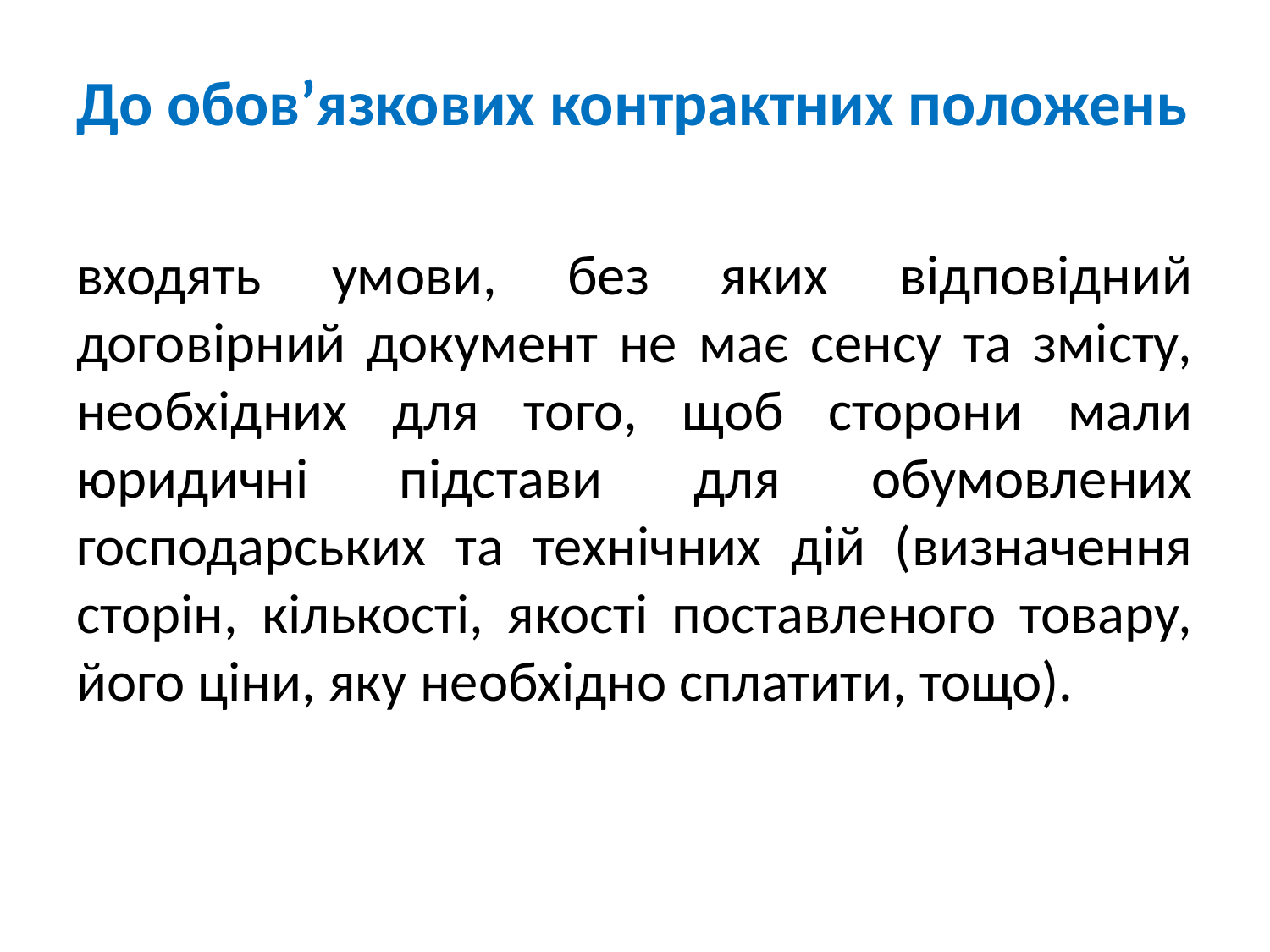

До обов’язкових контрактних положень

входять умови, без яких відповідний договірний документ не має сенсу та змісту, необхідних для того, щоб сторони мали юридичні підстави для обумовлених господарських та технічних дій (визначення сторін, кількості, якості поставленого товару, його ціни, яку необхідно сплатити, тощо).